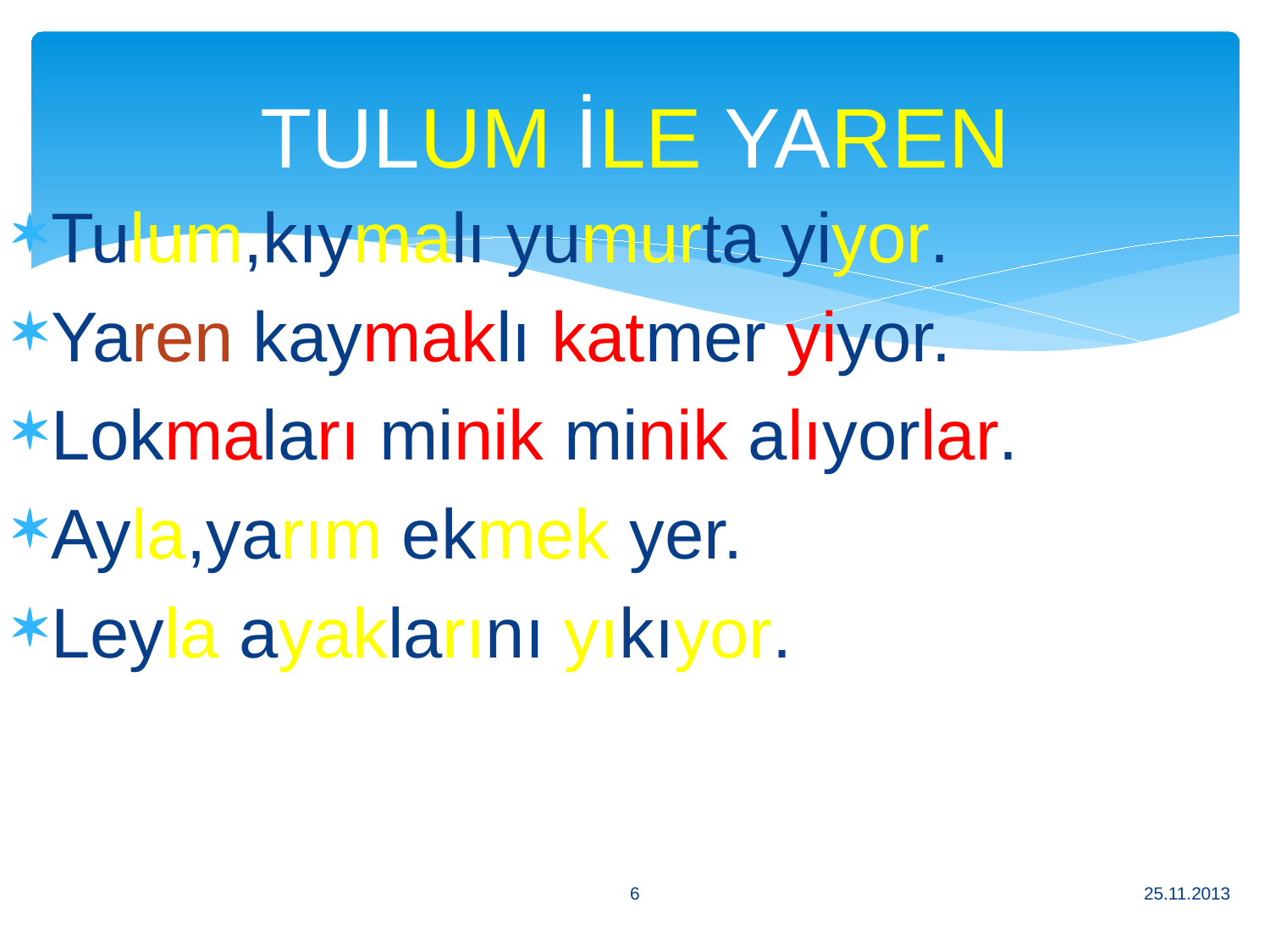

# TULUM İLE YAREN
Tulum,kıymalı yumurta yiyor.
Yaren kaymaklı katmer yiyor.
Lokmaları minik minik alıyorlar.
Ayla,yarım ekmek yer.
Leyla ayaklarını yıkıyor.
6
25.11.2013